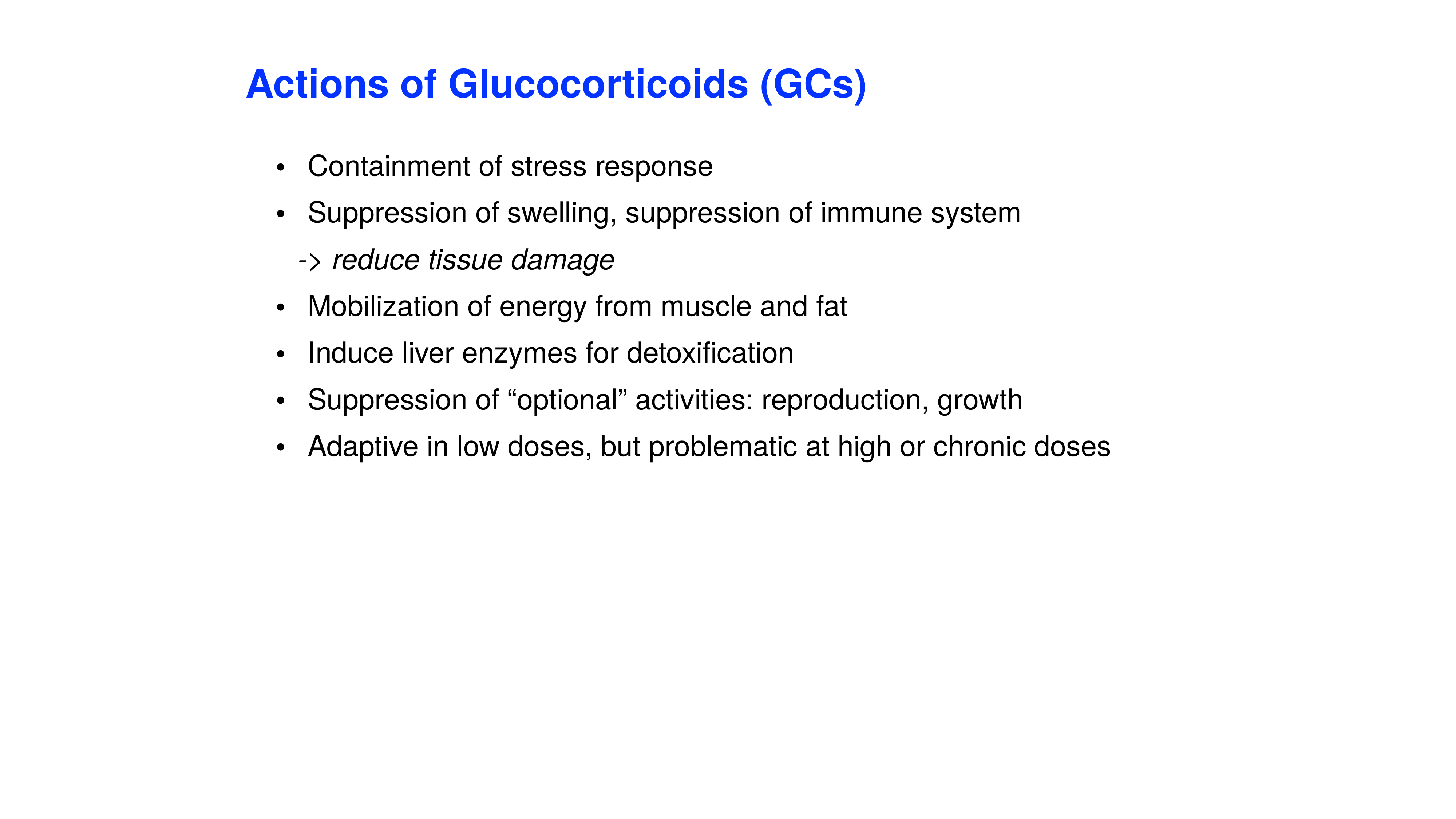

# Actions of Glucocorticoids (GCs)
Containment of stress response
Suppression of swelling, suppression of immune system
 -> reduce tissue damage
Mobilization of energy from muscle and fat
Induce liver enzymes for detoxification
Suppression of “optional” activities: reproduction, growth
Adaptive in low doses, but problematic at high or chronic doses